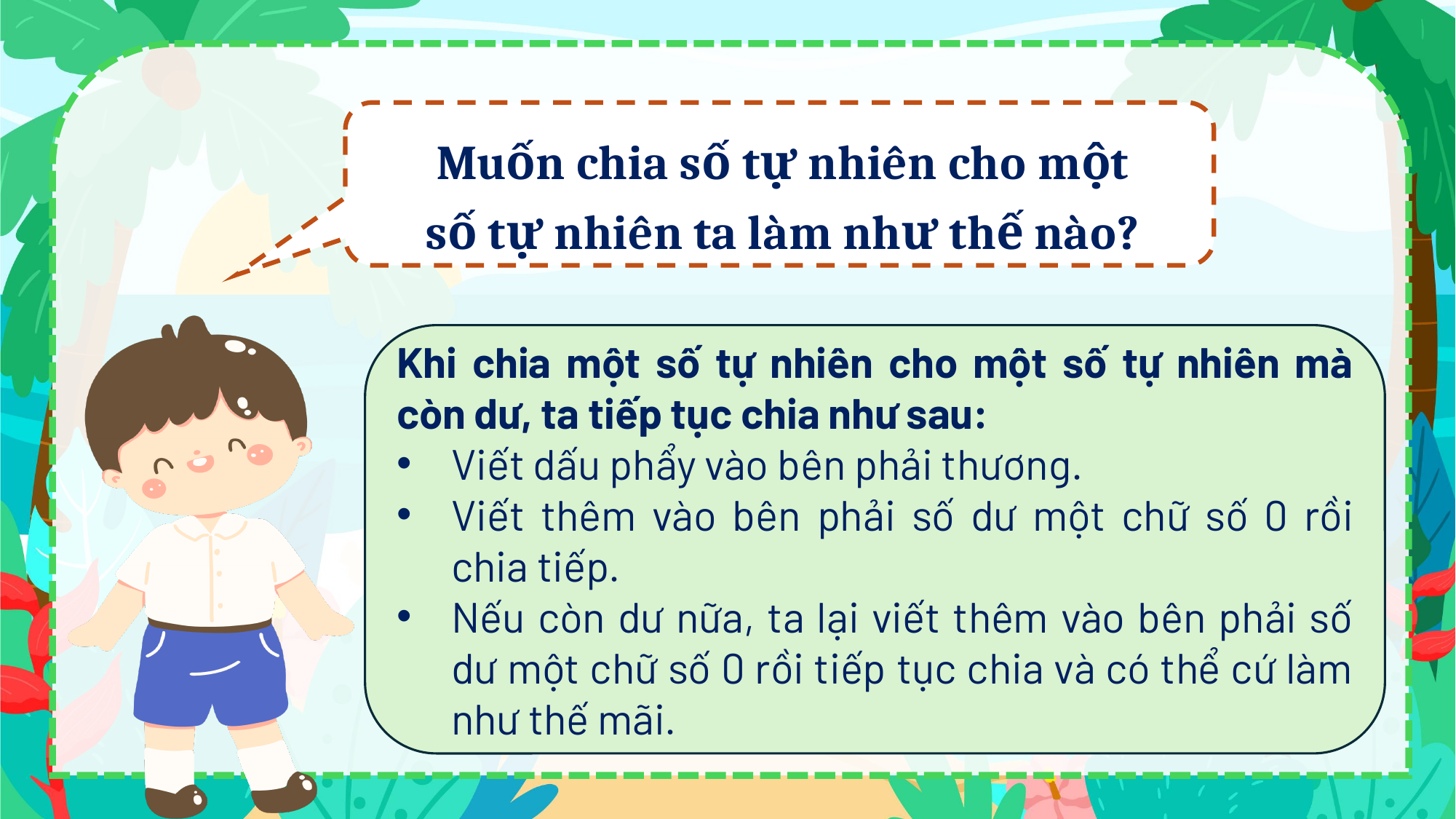

Muốn chia số tự nhiên cho một số tự nhiên ta làm như thế nào?

Khi chia một số tự nhiên cho một số tự nhiên mà còn dư, ta tiếp tục chia như sau:
Viết dấu phẩy vào bên phải thương.
Viết thêm vào bên phải số dư một chữ số 0 rồi chia tiếp.
Nếu còn dư nữa, ta lại viết thêm vào bên phải số dư một chữ số 0 rồi tiếp tục chia và có thể cứ làm như thế mãi.